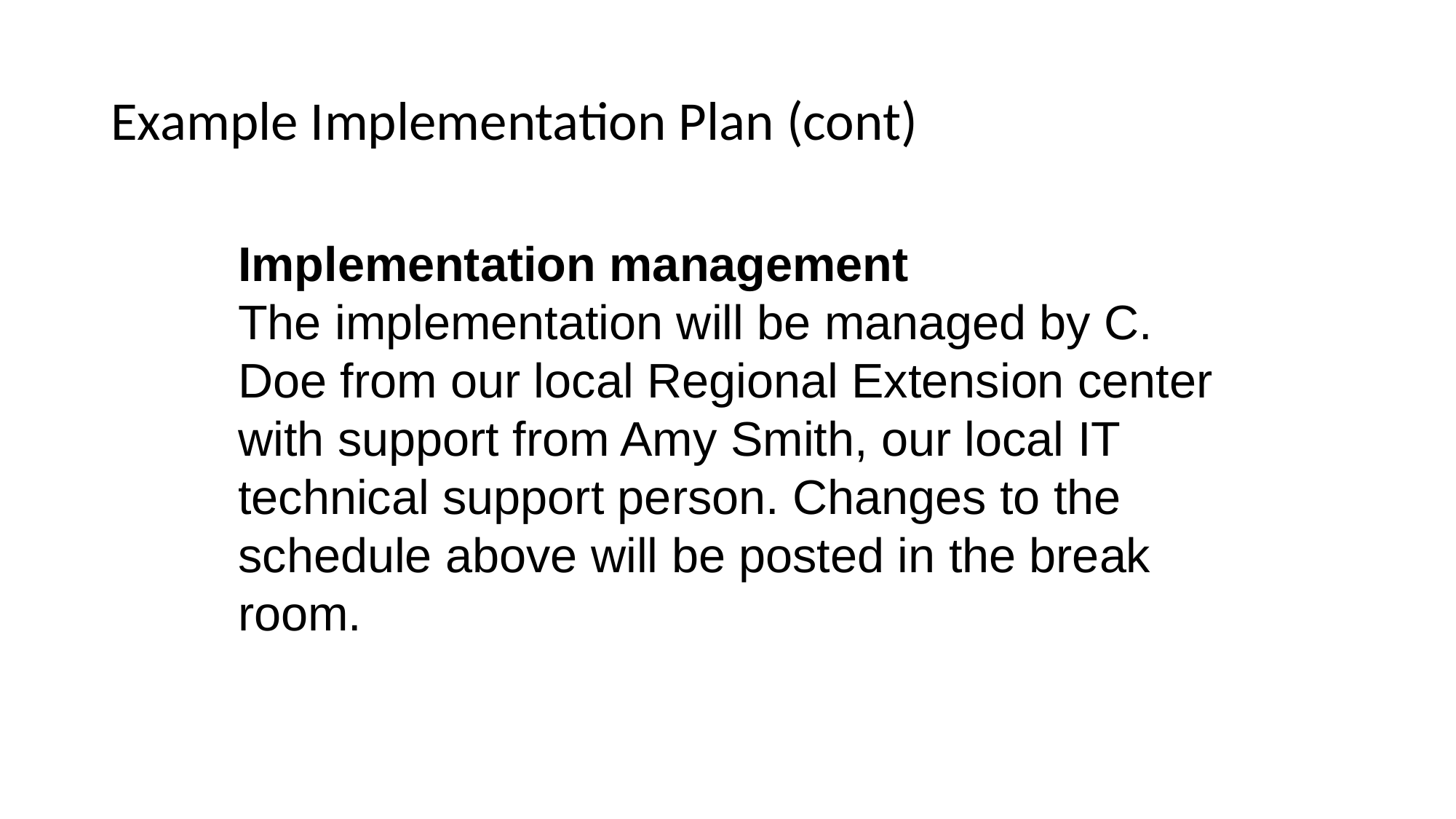

# Example Implementation Plan (cont)
Implementation management
The implementation will be managed by C. Doe from our local Regional Extension center with support from Amy Smith, our local IT technical support person. Changes to the schedule above will be posted in the break room.